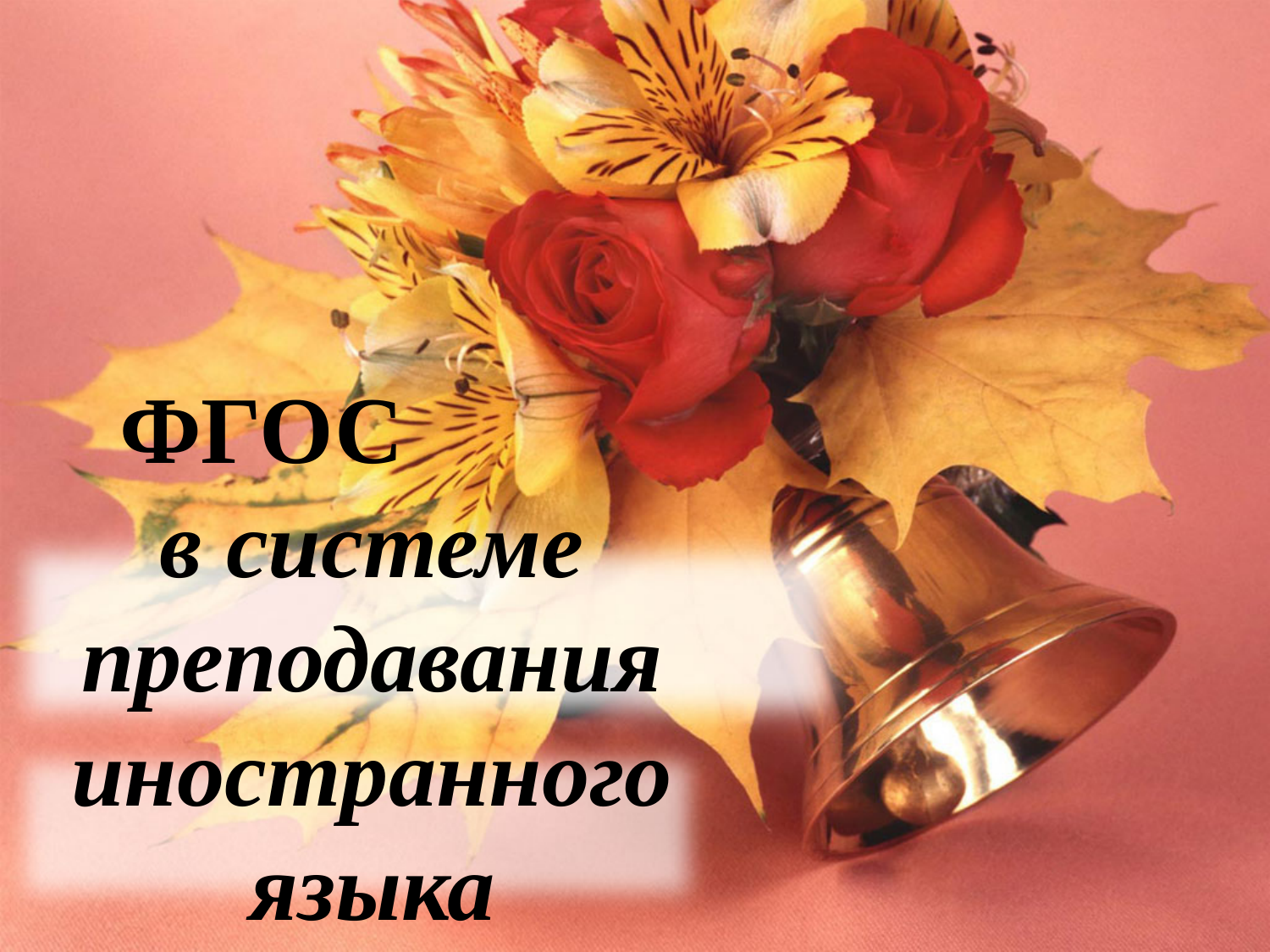

# ФГОС
в системе преподавания иностранного языка